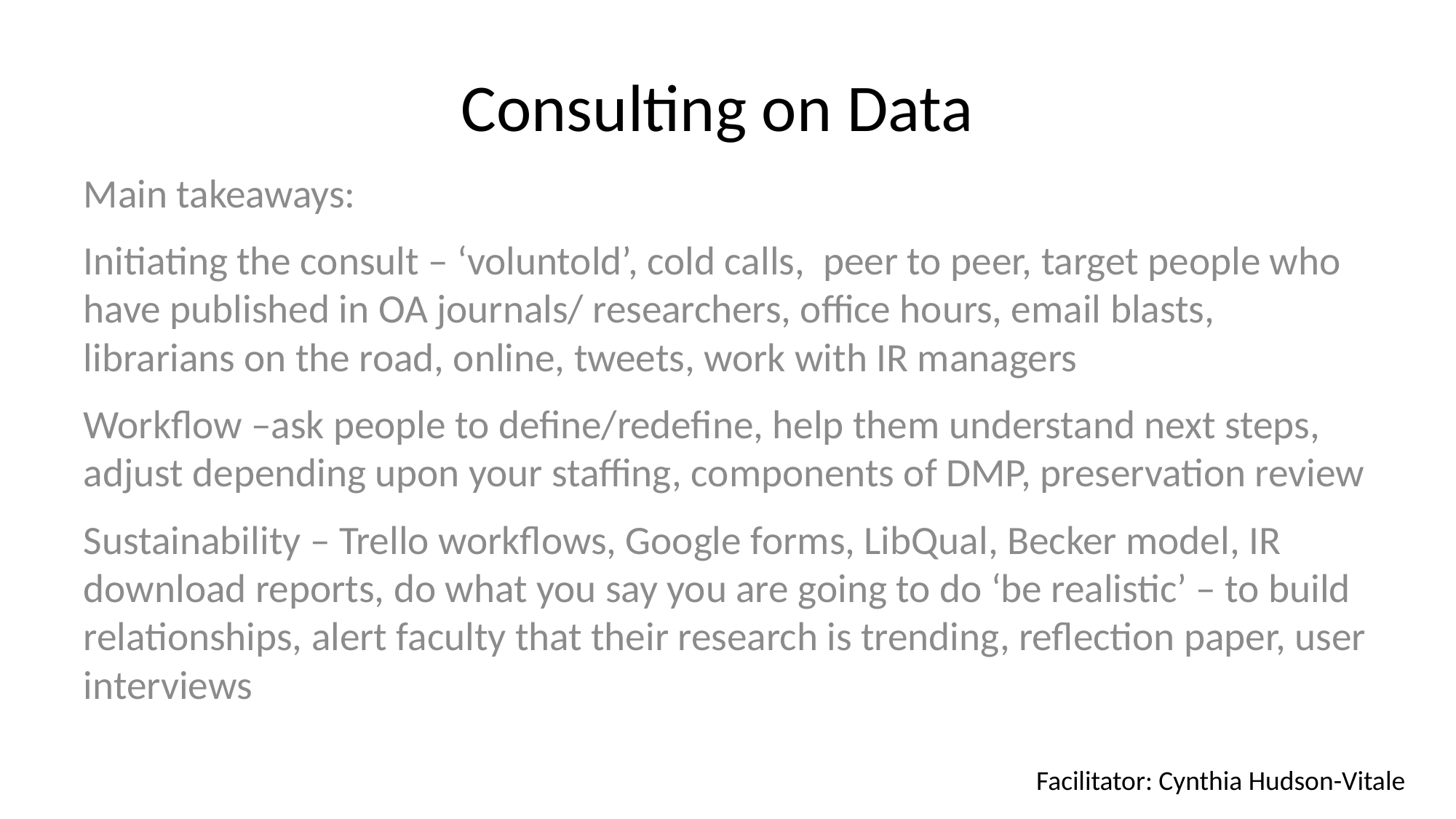

# Consulting on Data
Main takeaways:
Initiating the consult – ‘voluntold’, cold calls,  peer to peer, target people who have published in OA journals/ researchers, office hours, email blasts, librarians on the road, online, tweets, work with IR managers
Workflow –ask people to define/redefine, help them understand next steps, adjust depending upon your staffing, components of DMP, preservation review
Sustainability – Trello workflows, Google forms, LibQual, Becker model, IR download reports, do what you say you are going to do ‘be realistic’ – to build relationships, alert faculty that their research is trending, reflection paper, user interviews

Facilitator: Cynthia Hudson-Vitale